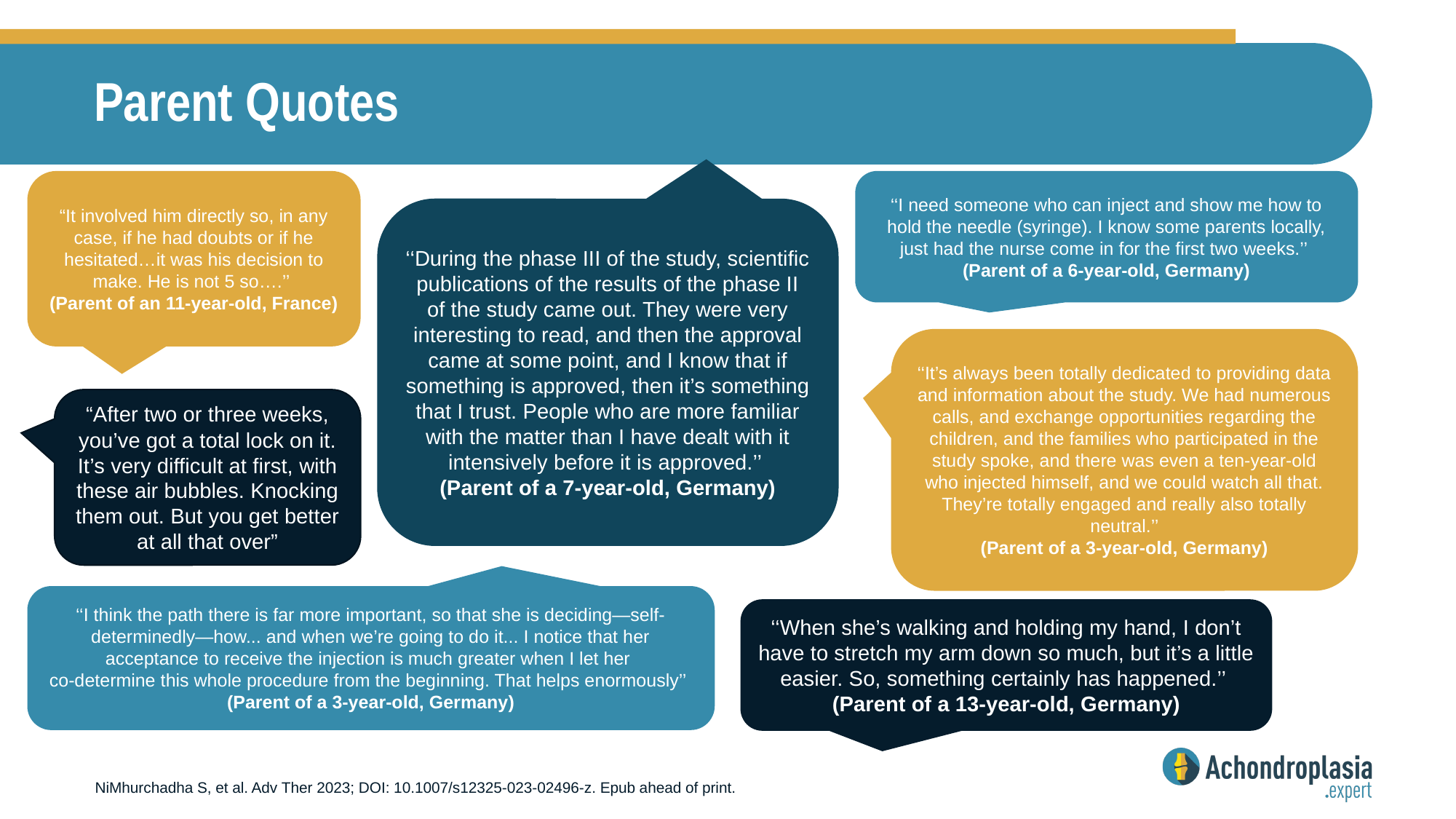

# Parent Quotes
“It involved him directly so, in any case, if he had doubts or if he hesitated…it was his decision to make. He is not 5 so….’’
(Parent of an 11-year-old, France)
‘‘I need someone who can inject and show me how to hold the needle (syringe). I know some parents locally, just had the nurse come in for the first two weeks.’’
(Parent of a 6-year-old, Germany)
‘‘During the phase III of the study, scientific publications of the results of the phase II of the study came out. They were very interesting to read, and then the approval came at some point, and I know that if something is approved, then it’s something that I trust. People who are more familiar with the matter than I have dealt with it intensively before it is approved.’’
(Parent of a 7-year-old, Germany)
‘‘It’s always been totally dedicated to providing data and information about the study. We had numerous calls, and exchange opportunities regarding the children, and the families who participated in the study spoke, and there was even a ten-year-old who injected himself, and we could watch all that. They’re totally engaged and really also totally neutral.’’
(Parent of a 3-year-old, Germany)
“After two or three weeks, you’ve got a total lock on it. It’s very difficult at first, with these air bubbles. Knocking them out. But you get better at all that over”
‘‘I think the path there is far more important, so that she is deciding—self-determinedly—how... and when we’re going to do it... I notice that her acceptance to receive the injection is much greater when I let her
co-determine this whole procedure from the beginning. That helps enormously’’
(Parent of a 3-year-old, Germany)
‘‘When she’s walking and holding my hand, I don’t have to stretch my arm down so much, but it’s a little easier. So, something certainly has happened.’’
(Parent of a 13-year-old, Germany)
NiMhurchadha S, et al. Adv Ther 2023; DOI: 10.1007/s12325-023-02496-z. Epub ahead of print.